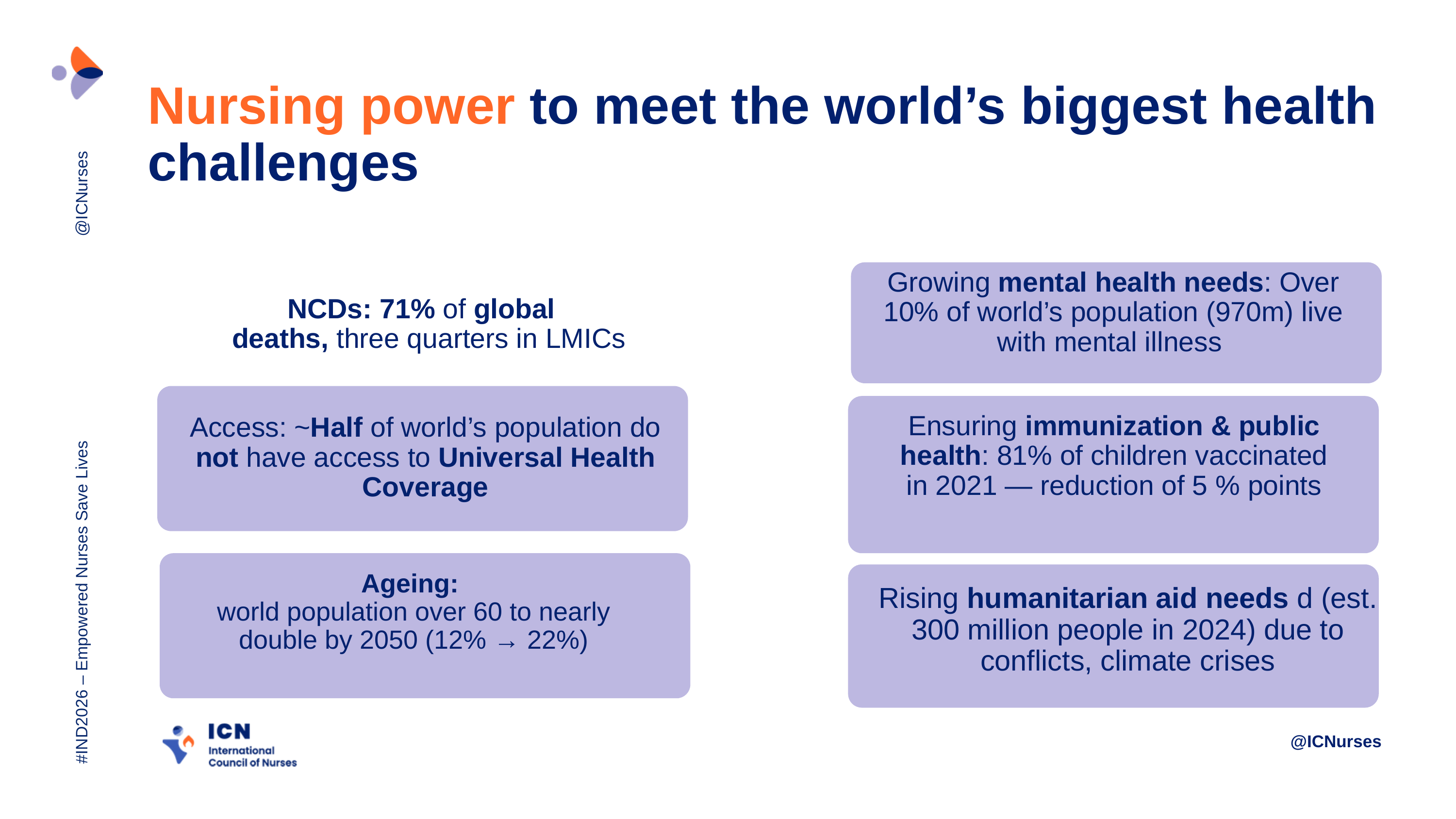

@ICNurses

Nursing power to meet the world’s biggest health challenges
@ICNurses

Growing mental health needs: Over 10% of world’s population (970m) live with mental illness

NCDs: 71% of global
 deaths, three quarters in LMICs

Ensuring immunization & public health: 81% of children vaccinated in 2021 — reduction of 5 % points
Access: ~Half of world’s population do not have access to Universal Health Coverage

#IND2026 – Empowered Nurses Save Lives

Ageing:
world population over 60 to nearly double by 2050 (12% → 22%)

Rising humanitarian aid needs d (est. 300 million people in 2024) due to conflicts, climate crises

@ICNurses